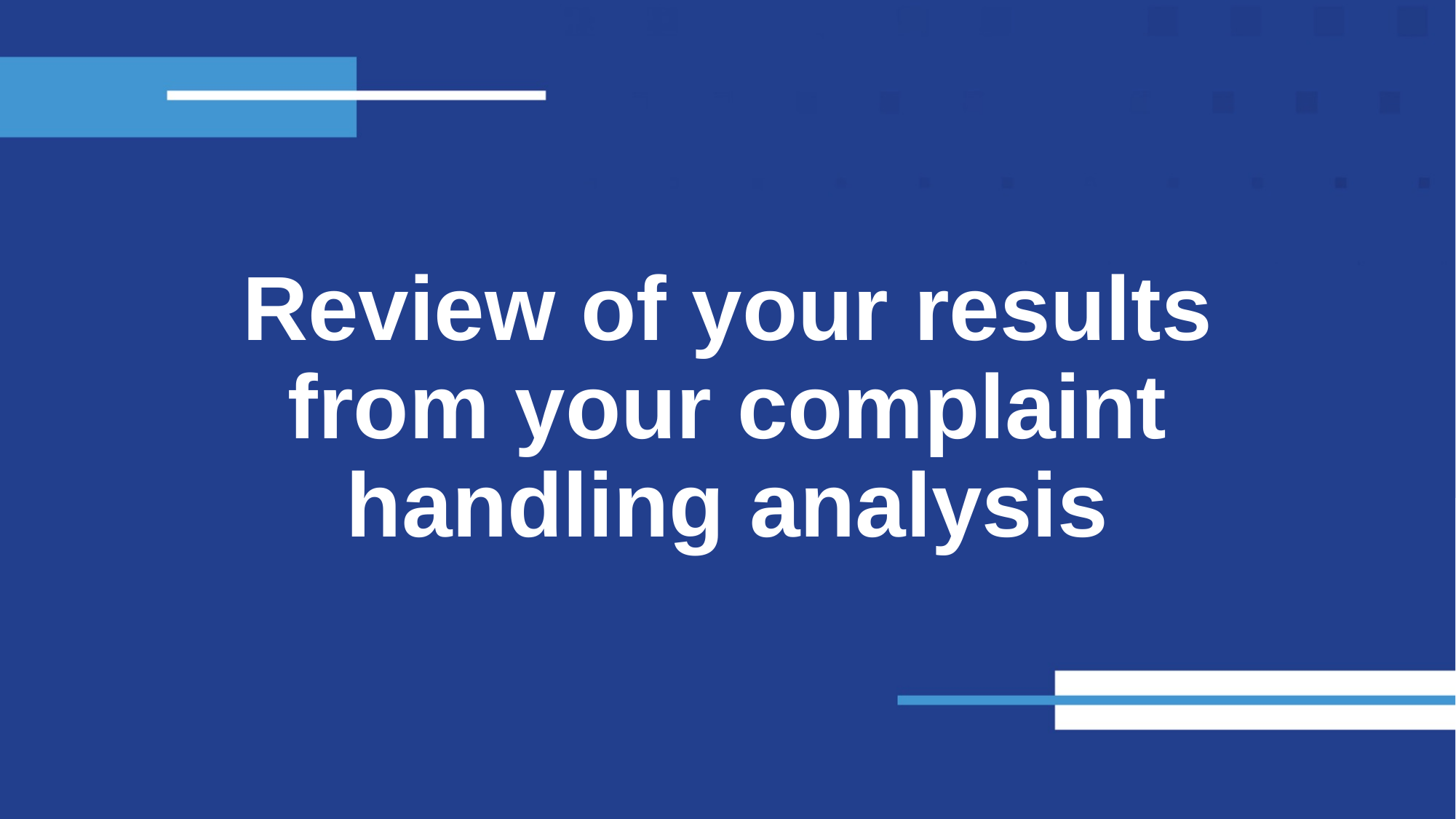

# Review of your results from your complaint handling analysis